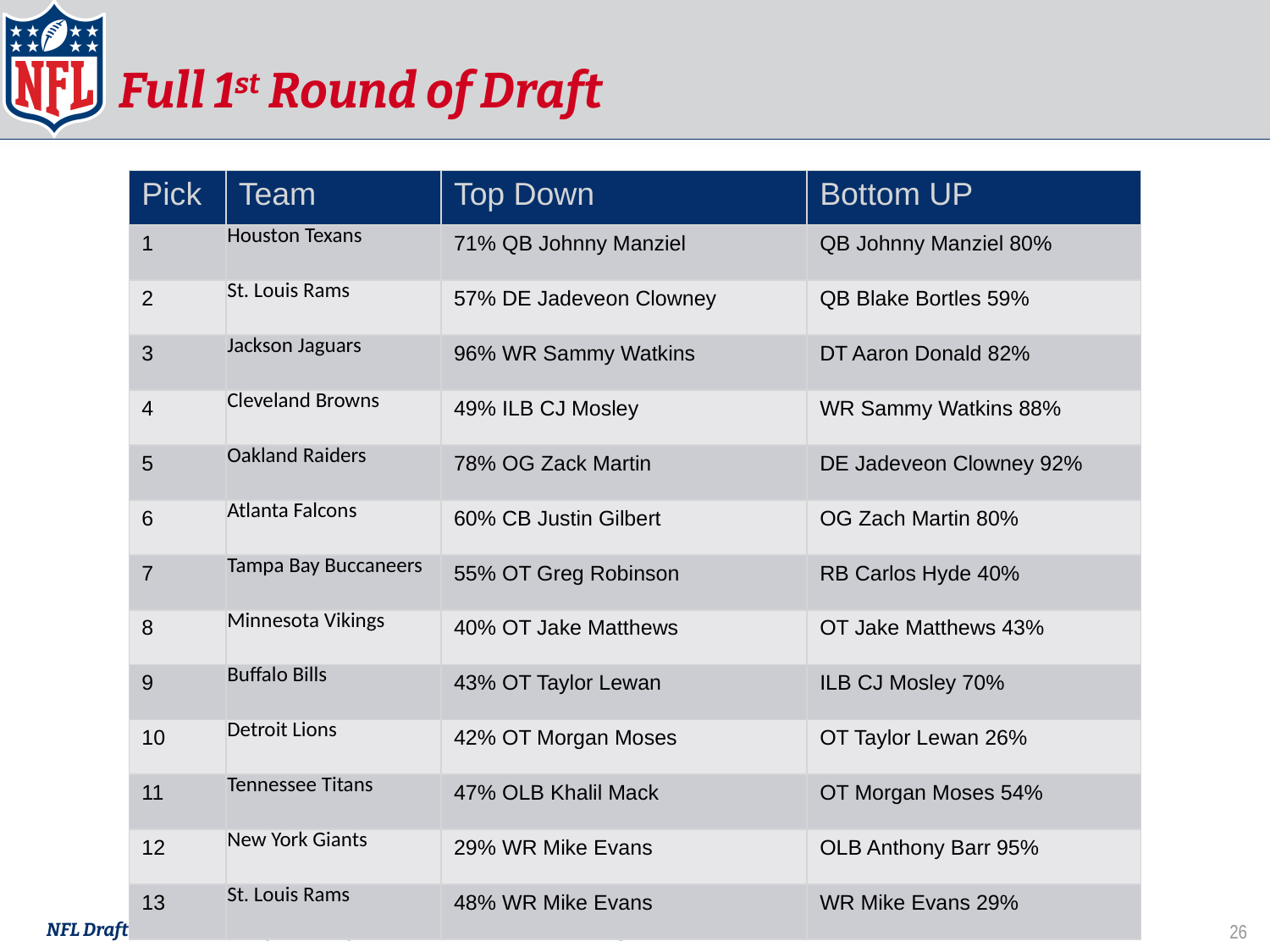

# Full 1st Round of Draft
| Pick | Team | Top Down | Bottom UP |
| --- | --- | --- | --- |
| 1 | Houston Texans | 71% QB Johnny Manziel | QB Johnny Manziel 80% |
| 2 | St. Louis Rams | 57% DE Jadeveon Clowney | QB Blake Bortles 59% |
| 3 | Jackson Jaguars | 96% WR Sammy Watkins | DT Aaron Donald 82% |
| 4 | Cleveland Browns | 49% ILB CJ Mosley | WR Sammy Watkins 88% |
| 5 | Oakland Raiders | 78% OG Zack Martin | DE Jadeveon Clowney 92% |
| 6 | Atlanta Falcons | 60% CB Justin Gilbert | OG Zach Martin 80% |
| 7 | Tampa Bay Buccaneers | 55% OT Greg Robinson | RB Carlos Hyde 40% |
| 8 | Minnesota Vikings | 40% OT Jake Matthews | OT Jake Matthews 43% |
| 9 | Buffalo Bills | 43% OT Taylor Lewan | ILB CJ Mosley 70% |
| 10 | Detroit Lions | 42% OT Morgan Moses | OT Taylor Lewan 26% |
| 11 | Tennessee Titans | 47% OLB Khalil Mack | OT Morgan Moses 54% |
| 12 | New York Giants | 29% WR Mike Evans | OLB Anthony Barr 95% |
| 13 | St. Louis Rams | 48% WR Mike Evans | WR Mike Evans 29% |